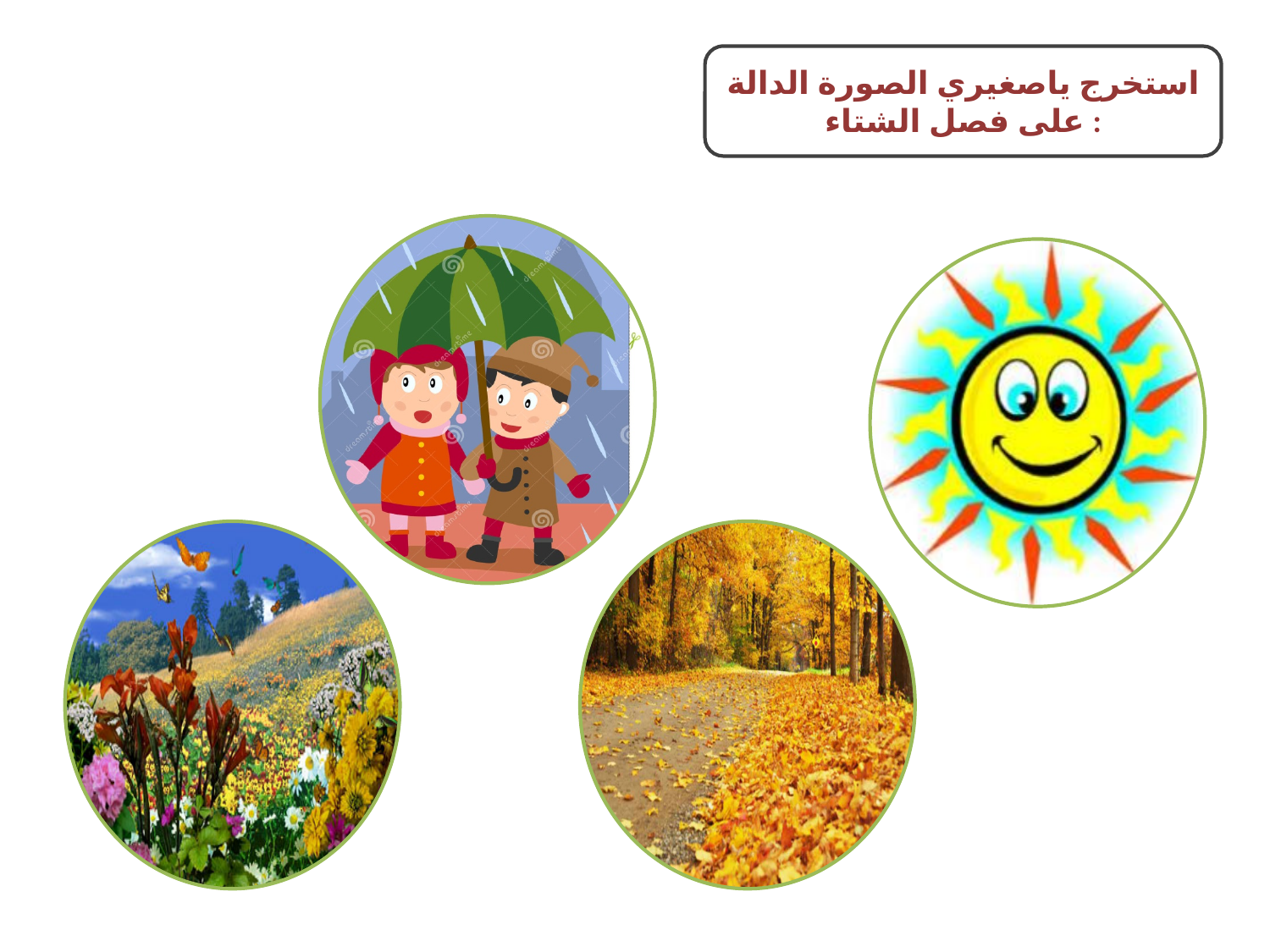

استخرج ياصغيري الصورة الدالة على فصل الشتاء :